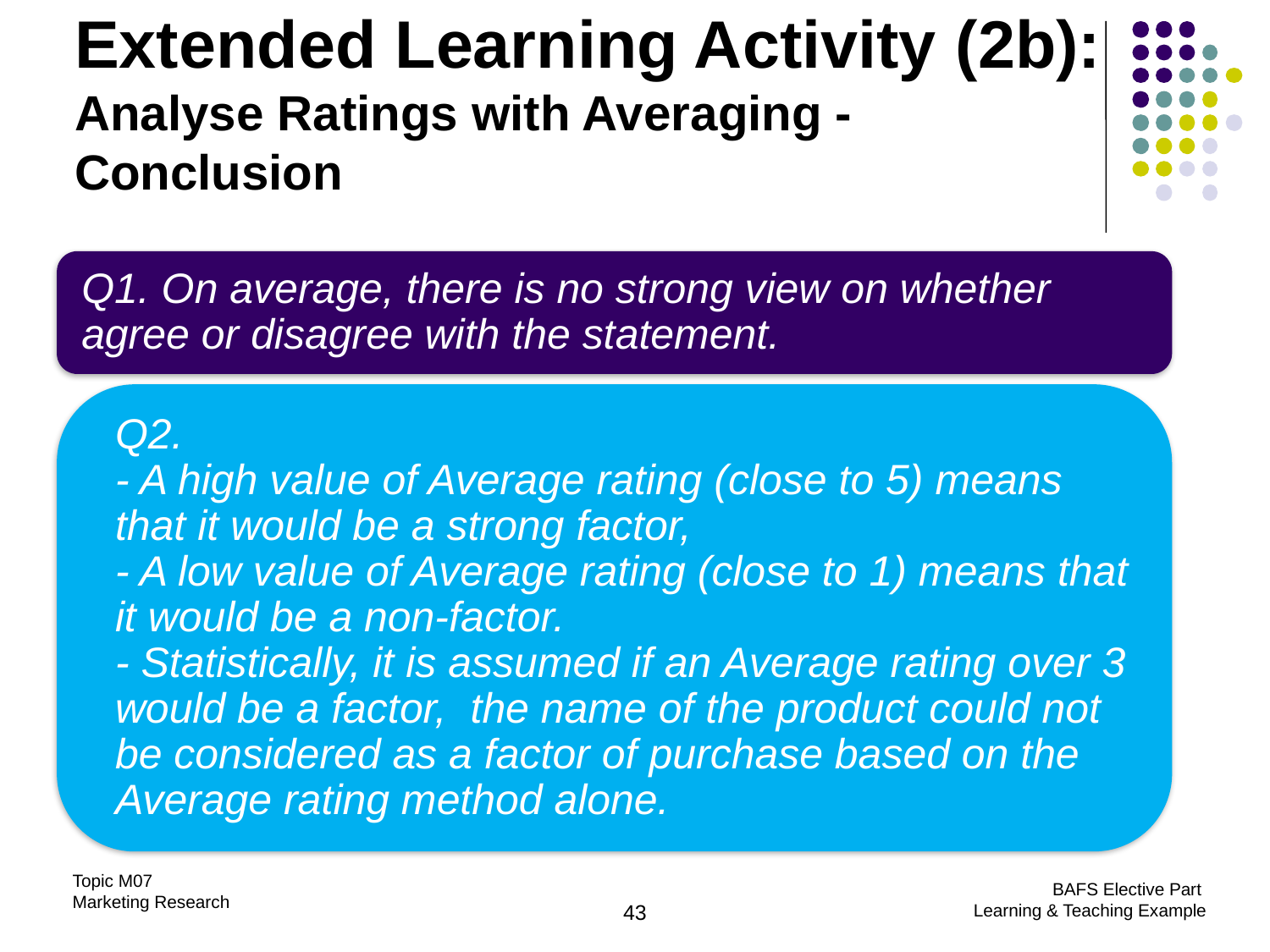

Extended Learning Activity (2b): Analyse Ratings with Averaging - Conclusion
Q1. On average, there is no strong view on whether agree or disagree with the statement.
Q2.
- A high value of Average rating (close to 5) means that it would be a strong factor,
- A low value of Average rating (close to 1) means that it would be a non-factor.
- Statistically, it is assumed if an Average rating over 3 would be a factor,  the name of the product could not be considered as a factor of purchase based on the Average rating method alone.

43